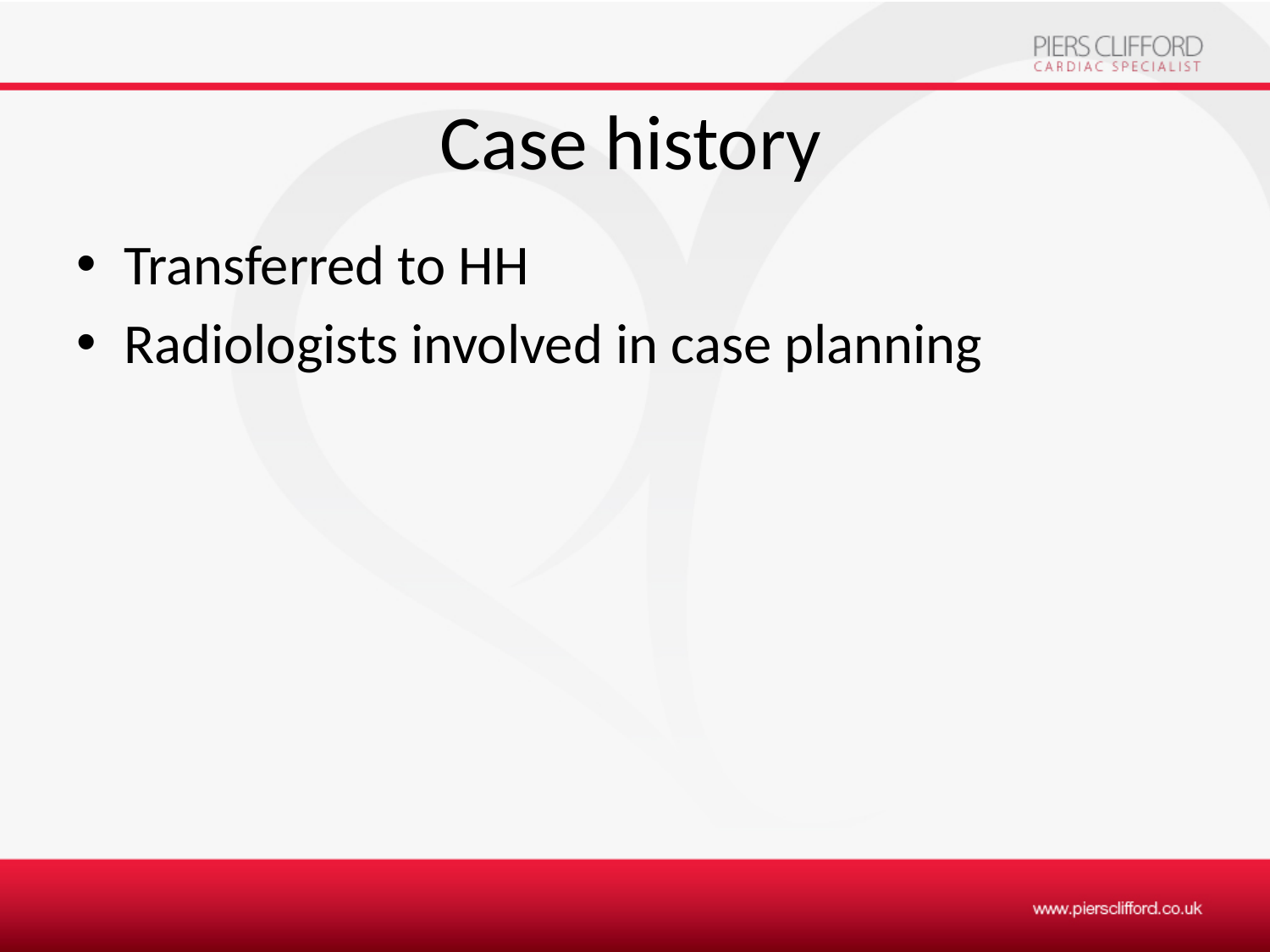

# Case history
Transferred to HH
Radiologists involved in case planning